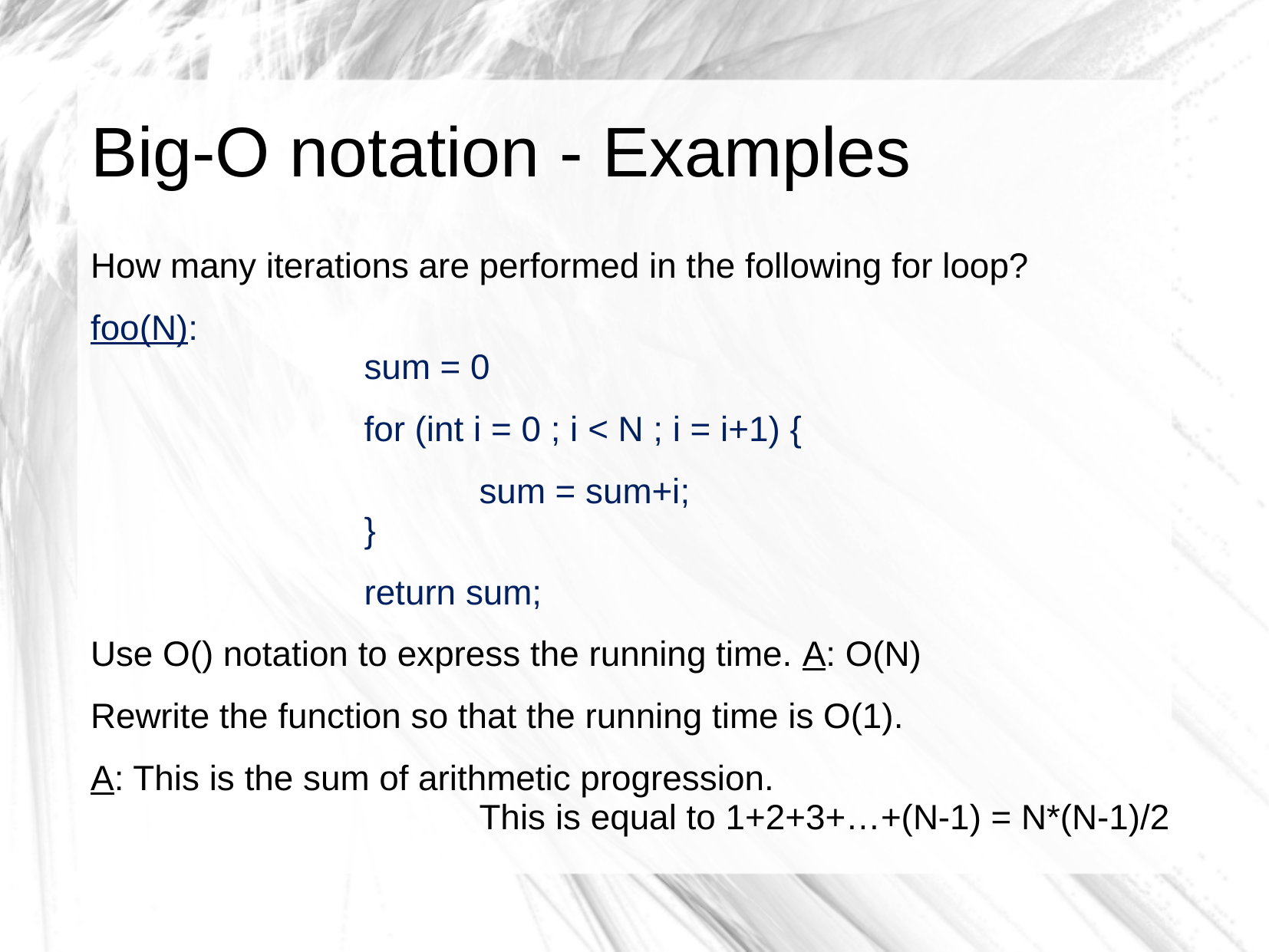

# Big-O notation - Examples
How many iterations are performed in the following for loop?
foo(N):
 		sum = 0
			for (int i = 0 ; i < N ; i = i+1) {
				sum = sum+i;
		}
			return sum;
Use O() notation to express the running time. A: O(N)
Rewrite the function so that the running time is O(1).
A: This is the sum of arithmetic progression.
			This is equal to 1+2+3+…+(N-1) = N*(N-1)/2